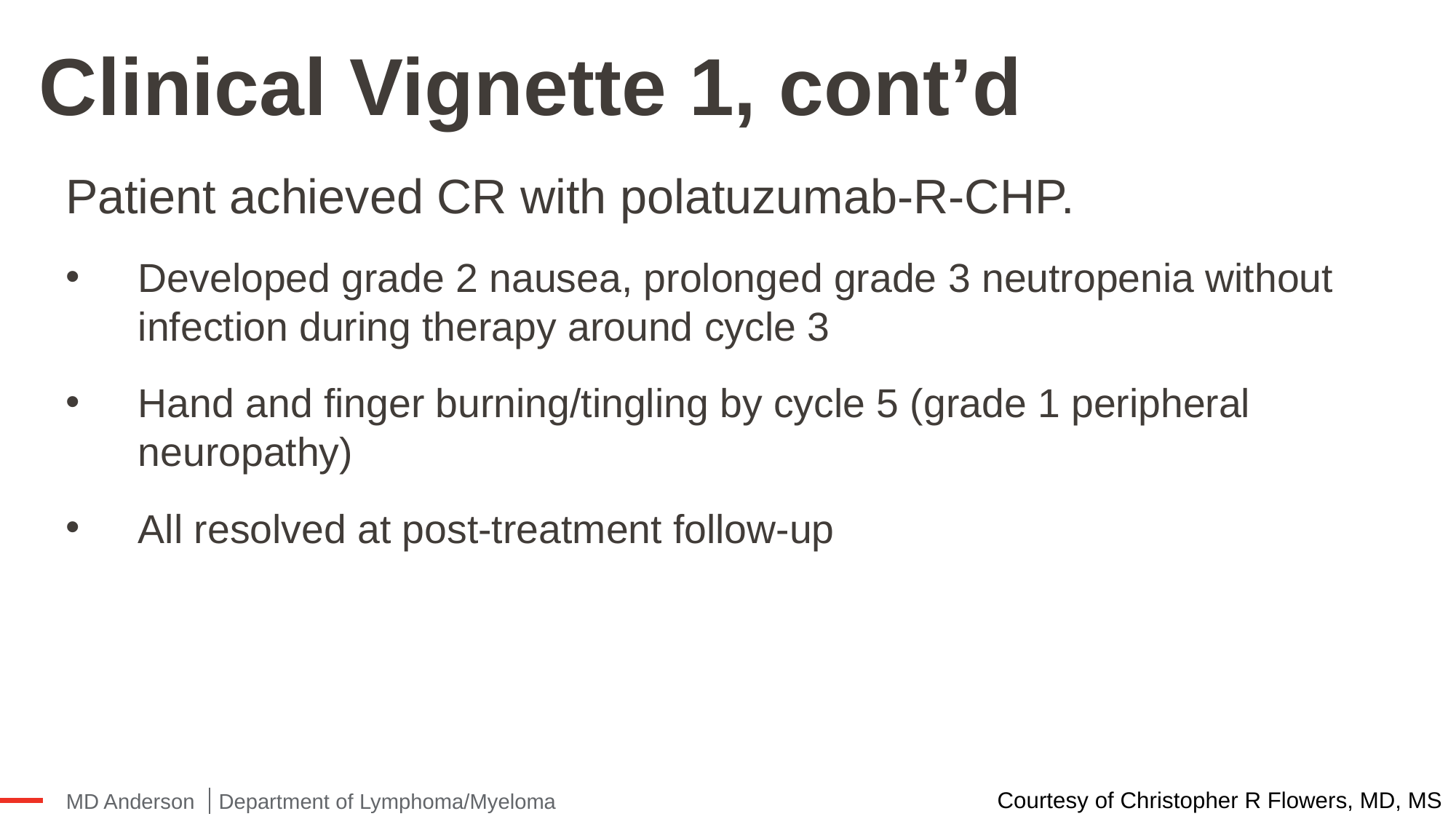

# Clinical Vignette 1, cont’d
Patient achieved CR with polatuzumab-R-CHP.
Developed grade 2 nausea, prolonged grade 3 neutropenia without infection during therapy around cycle 3
Hand and finger burning/tingling by cycle 5 (grade 1 peripheral neuropathy)
All resolved at post-treatment follow-up

Courtesy of Christopher R Flowers, MD, MS